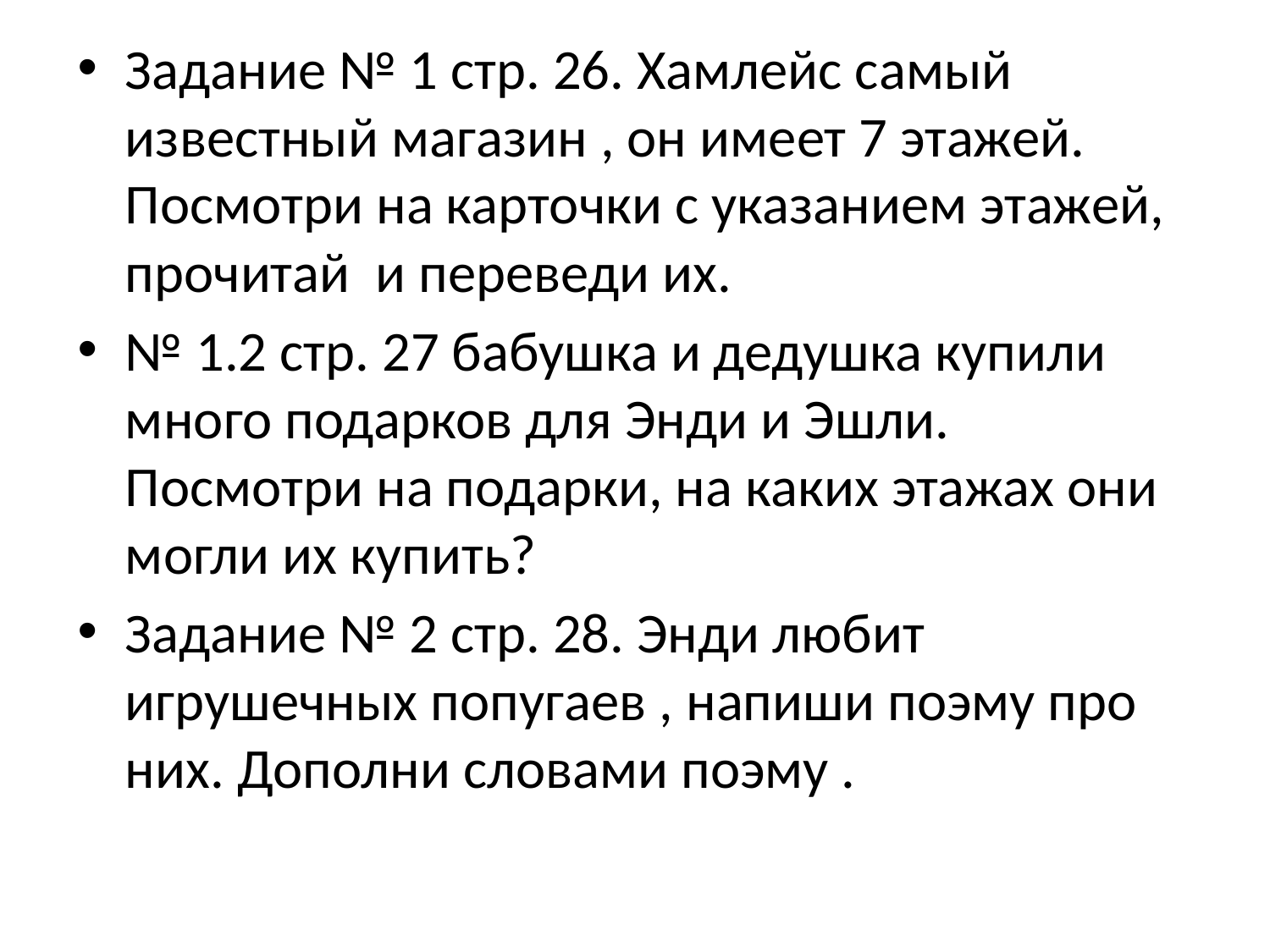

Задание № 1 стр. 26. Хамлейс самый известный магазин , он имеет 7 этажей. Посмотри на карточки с указанием этажей, прочитай  и переведи их.
№ 1.2 стр. 27 бабушка и дедушка купили много подарков для Энди и Эшли. Посмотри на подарки, на каких этажах они могли их купить?
Задание № 2 стр. 28. Энди любит игрушечных попугаев , напиши поэму про них. Дополни словами поэму .